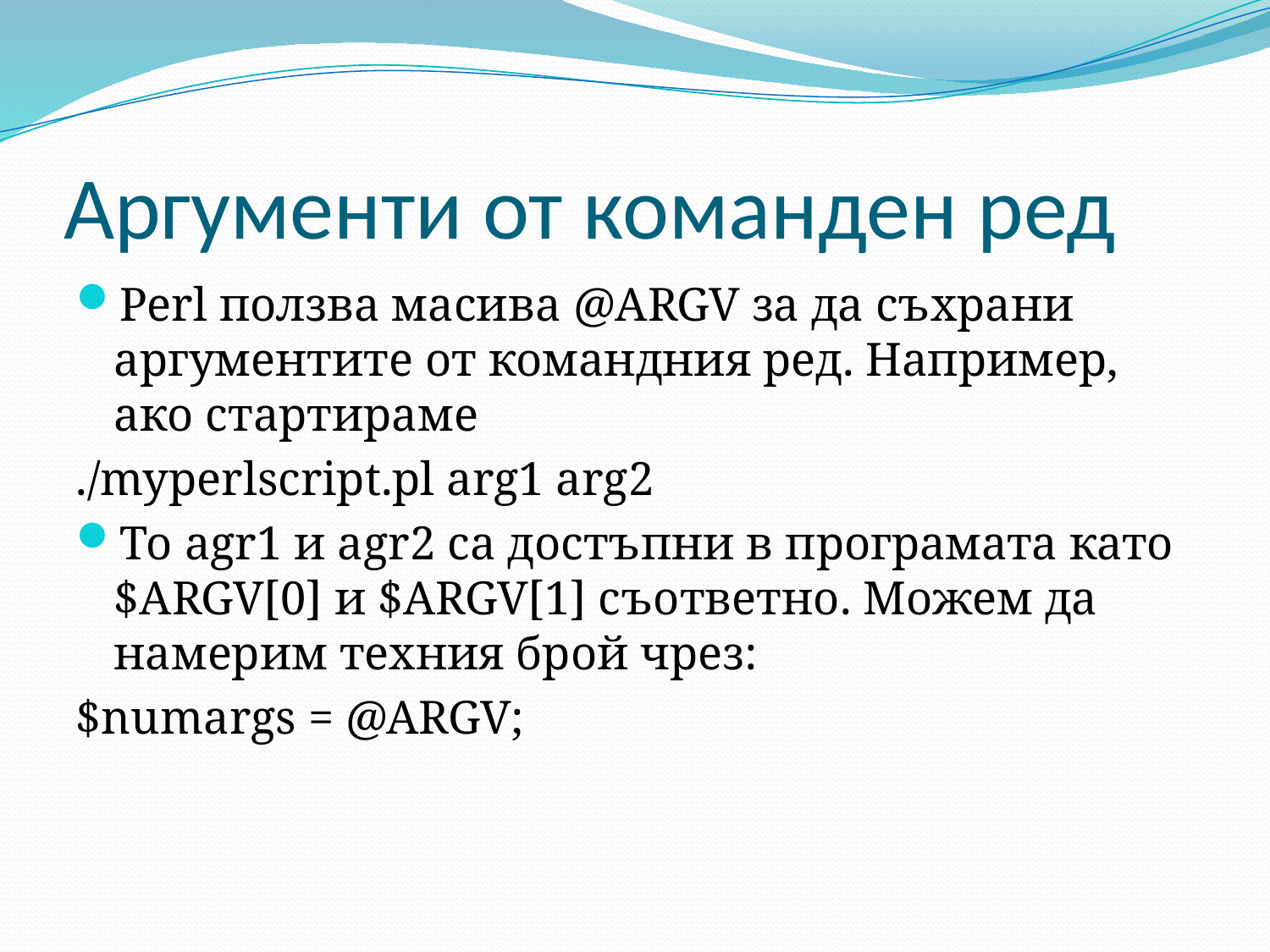

# Аргументи от команден ред
Perl ползва масива @ARGV за да съхрани аргументите от командния ред. Например, ако стартираме
./myperlscript.pl arg1 arg2
То agr1 и agr2 са достъпни в програмата като $ARGV[0] и $ARGV[1] съответно. Можем да намерим техния брой чрез:
$numargs = @ARGV;